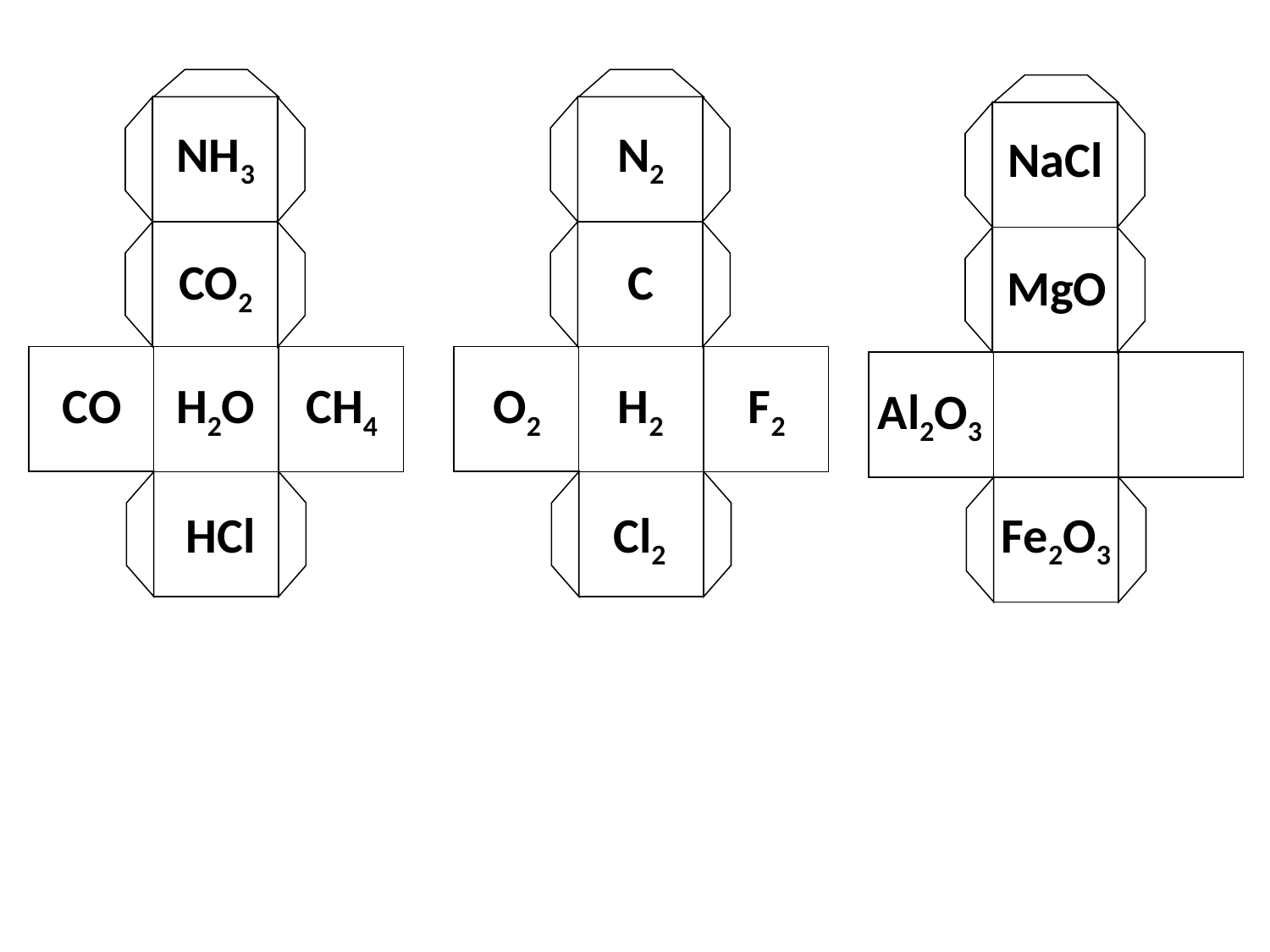

NH3

CO2

CO
H2O

CH4

N2

C

O2
H2

F2

NaCl

MgO

Al2O3

HCl
Cl2
Fe2O3